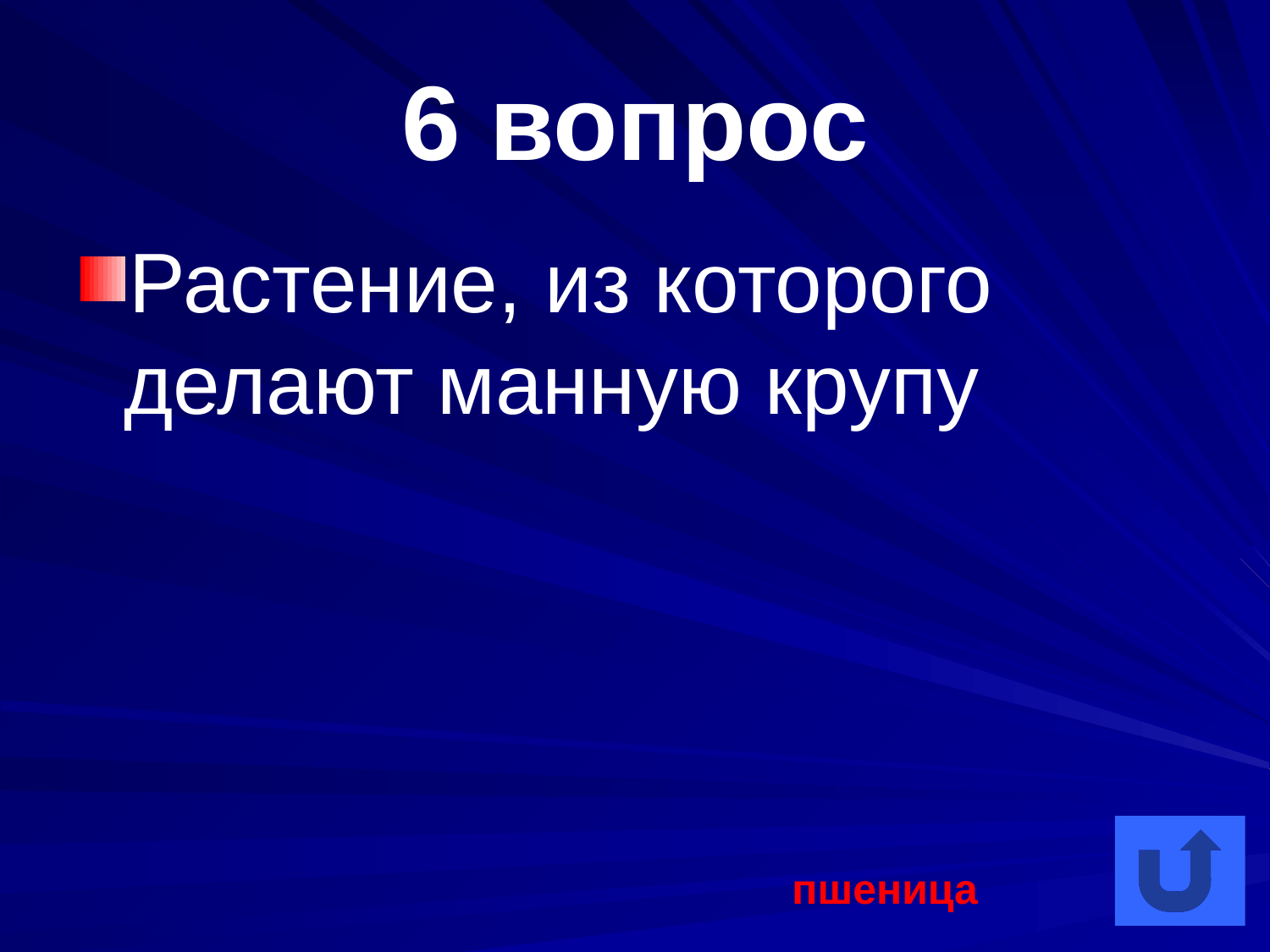

# 6 вопрос
Растение, из которого делают манную крупу

пшеница